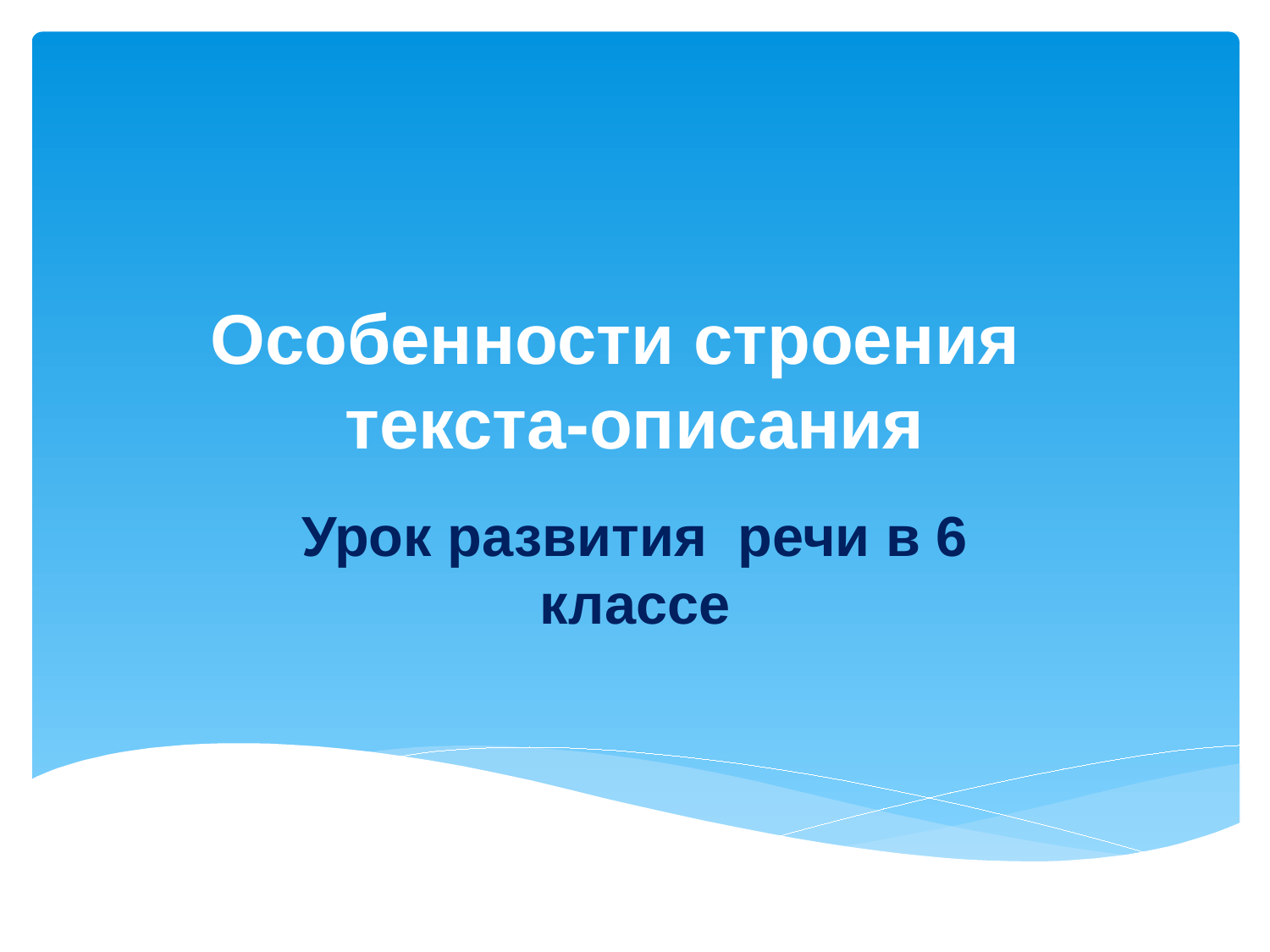

# Особенности строения текста-описания
Урок развития  речи в 6 классе